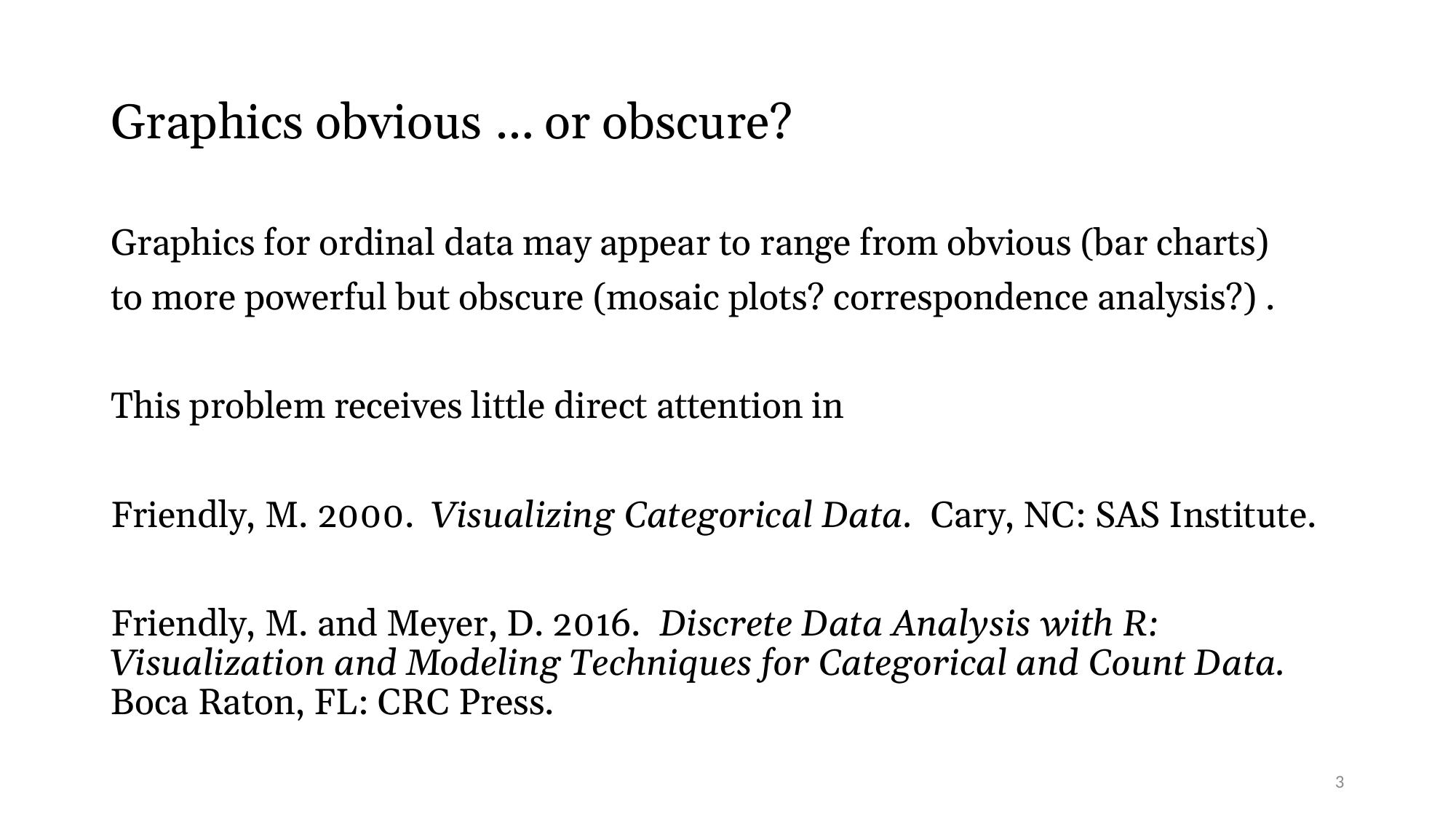

# Graphics obvious … or obscure?
Graphics for ordinal data may appear to range from obvious (bar charts)
to more powerful but obscure (mosaic plots? correspondence analysis?) .

This problem receives little direct attention in

Friendly, M. 2000.  Visualizing Categorical Data.  Cary, NC: SAS Institute.

Friendly, M. and Meyer, D. 2016.  Discrete Data Analysis with R: Visualization and Modeling Techniques for Categorical and Count Data.  Boca Raton, FL: CRC Press.

3